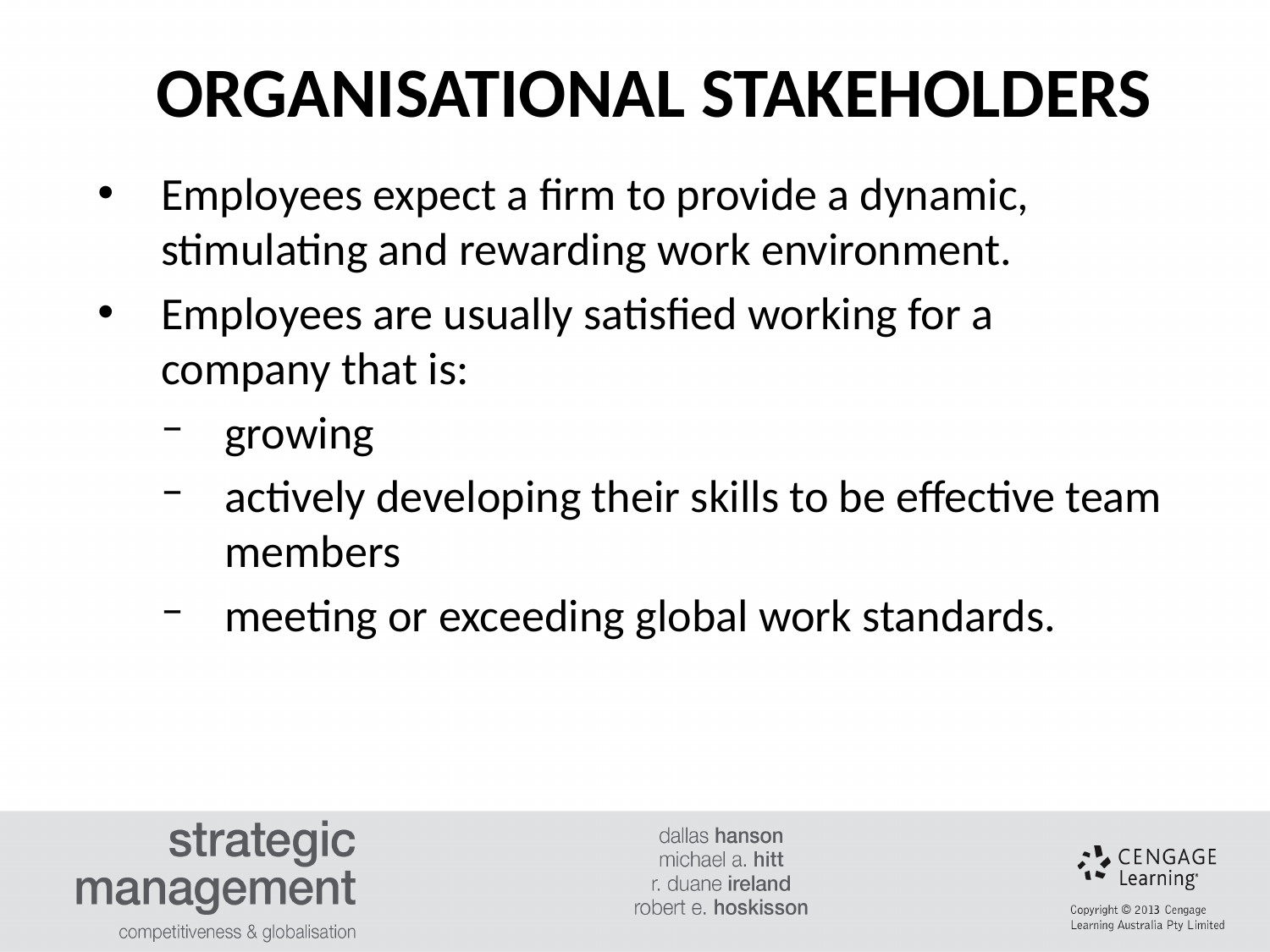

ORGANISATIONAL STAKEHOLDERS
#
Employees expect a firm to provide a dynamic, stimulating and rewarding work environment.
Employees are usually satisfied working for a company that is:
growing
actively developing their skills to be effective team members
meeting or exceeding global work standards.